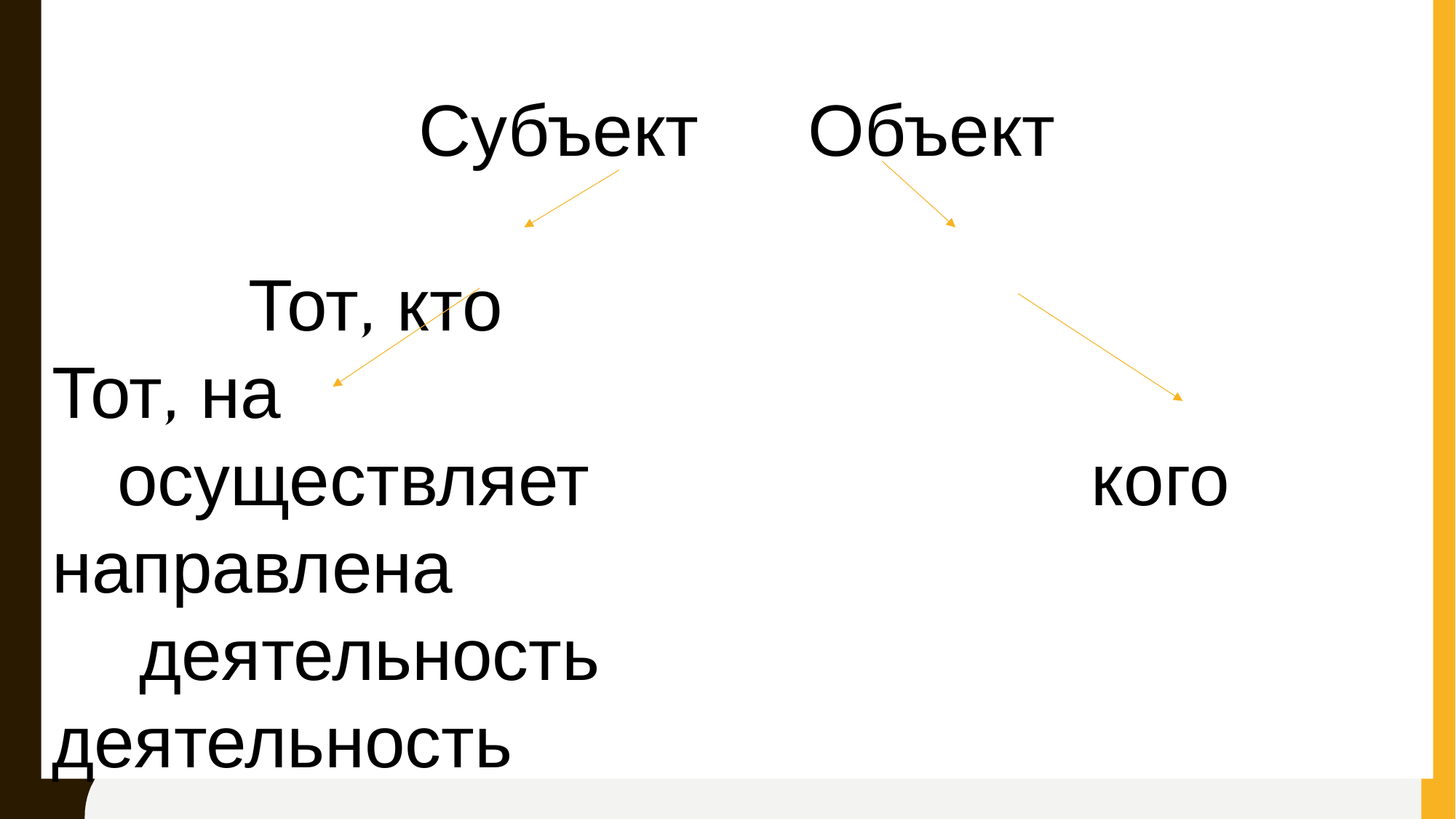

Деятельность человека

Субъект     Объект

         Тот, кто                                         Тот, на
   осуществляет                       кого направлена
    деятельность                          деятельность